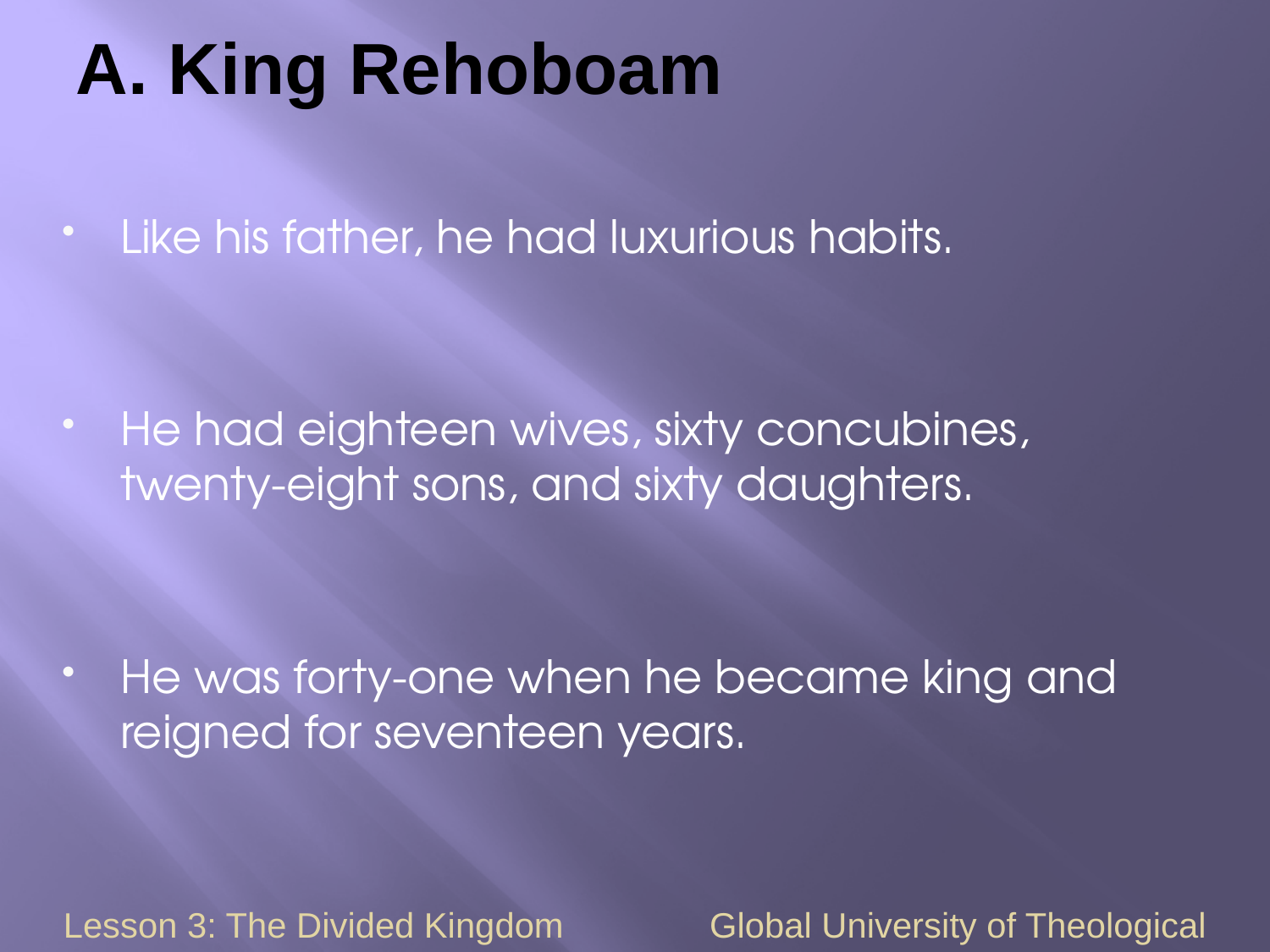

# A. King Rehoboam
Like his father, he had luxurious habits.

He had eighteen wives, sixty concubines, twenty-eight sons, and sixty daughters.

He was forty-one when he became king and reigned for seventeen years.
Lesson 3: The Divided Kingdom               Global University of Theological Studies